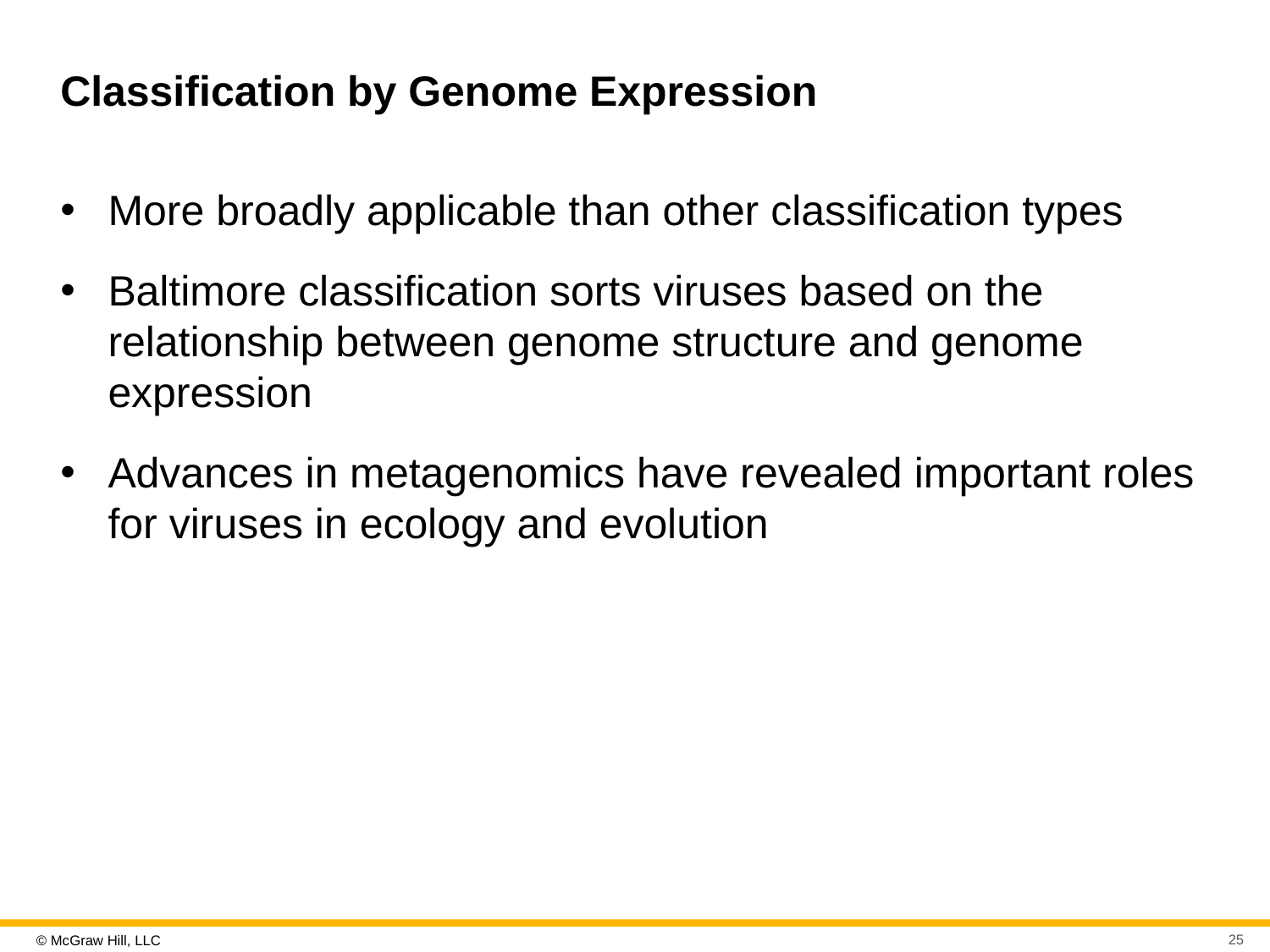

# Classification by Genome Expression
More broadly applicable than other classification types
Baltimore classification sorts viruses based on the relationship between genome structure and genome expression
Advances in metagenomics have revealed important roles for viruses in ecology and evolution
25